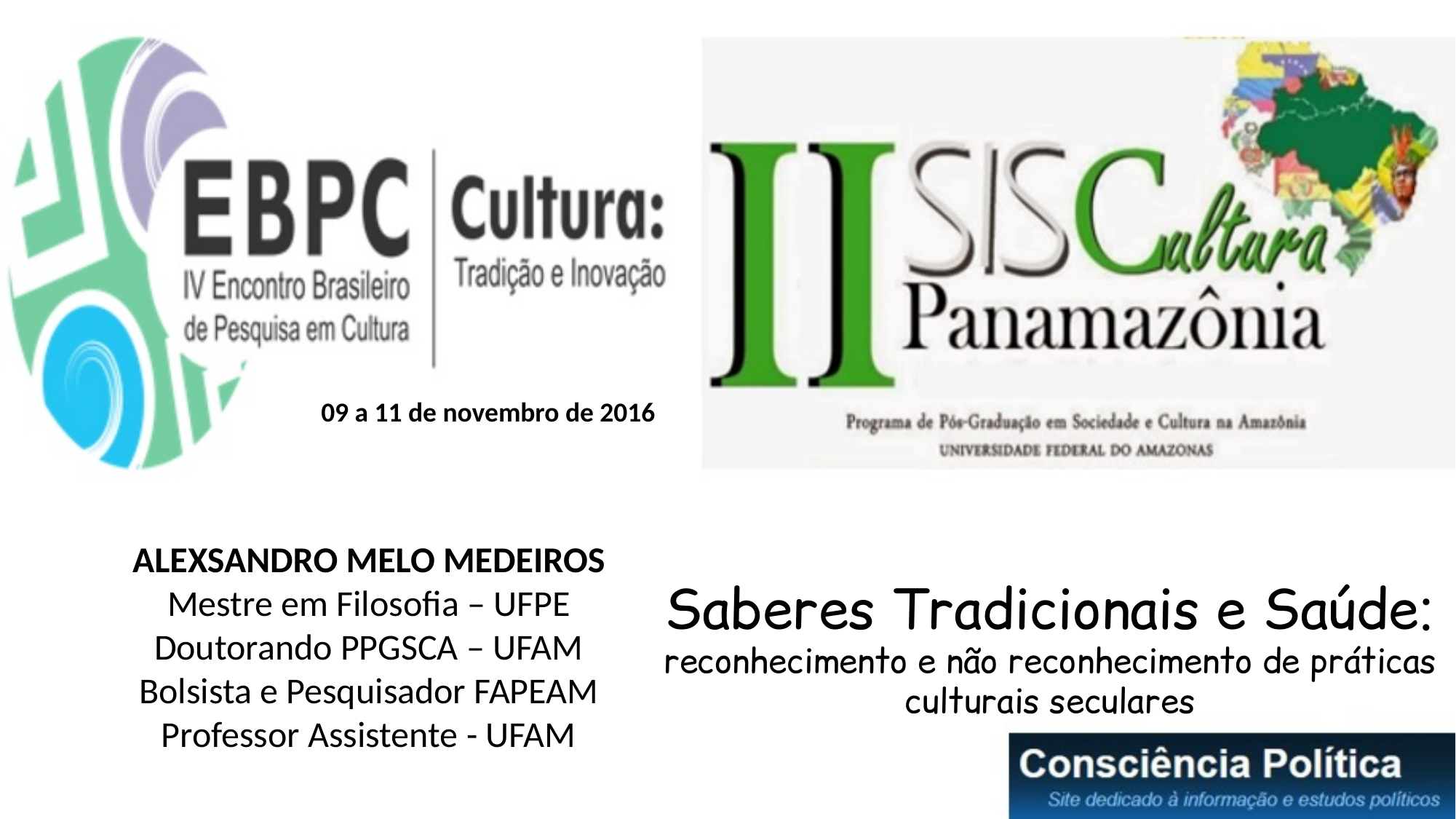

09 a 11 de novembro de 2016
ALEXSANDRO MELO MEDEIROS
Mestre em Filosofia – UFPE
Doutorando PPGSCA – UFAM
Bolsista e Pesquisador FAPEAM
Professor Assistente - UFAM
Saberes Tradicionais e Saúde:
reconhecimento e não reconhecimento de práticas culturais seculares